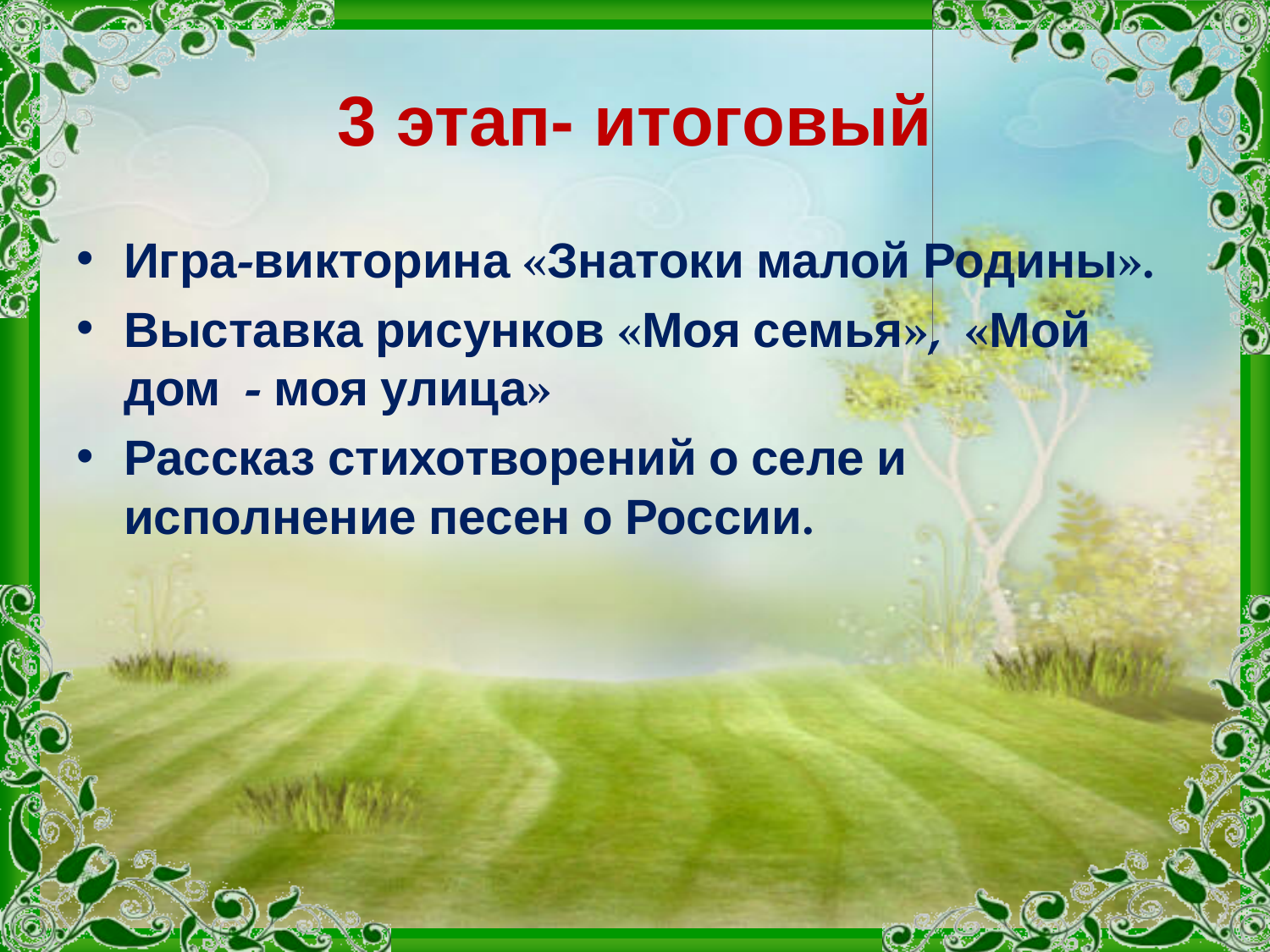

# 3 этап- итоговый
Игра-викторина «Знатоки малой Родины».
Выставка рисунков «Моя семья»,  «Мой дом  - моя улица»
Рассказ стихотворений о селе и исполнение песен о России.